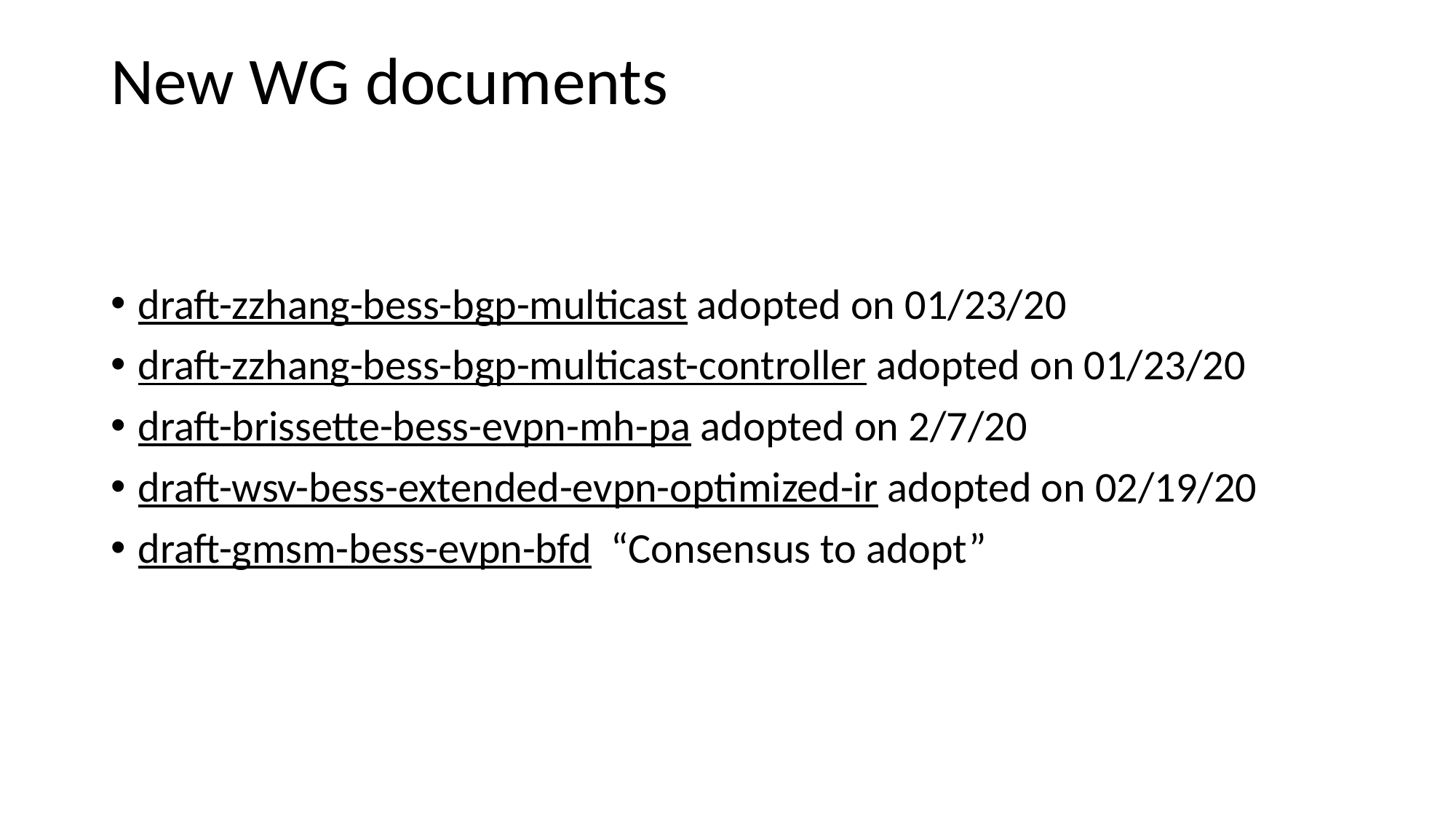

# New WG documents

draft-zzhang-bess-bgp-multicast adopted on 01/23/20
draft-zzhang-bess-bgp-multicast-controller adopted on 01/23/20
draft-brissette-bess-evpn-mh-pa adopted on 2/7/20
draft-wsv-bess-extended-evpn-optimized-ir adopted on 02/19/20
draft-gmsm-bess-evpn-bfd  “Consensus to adopt”